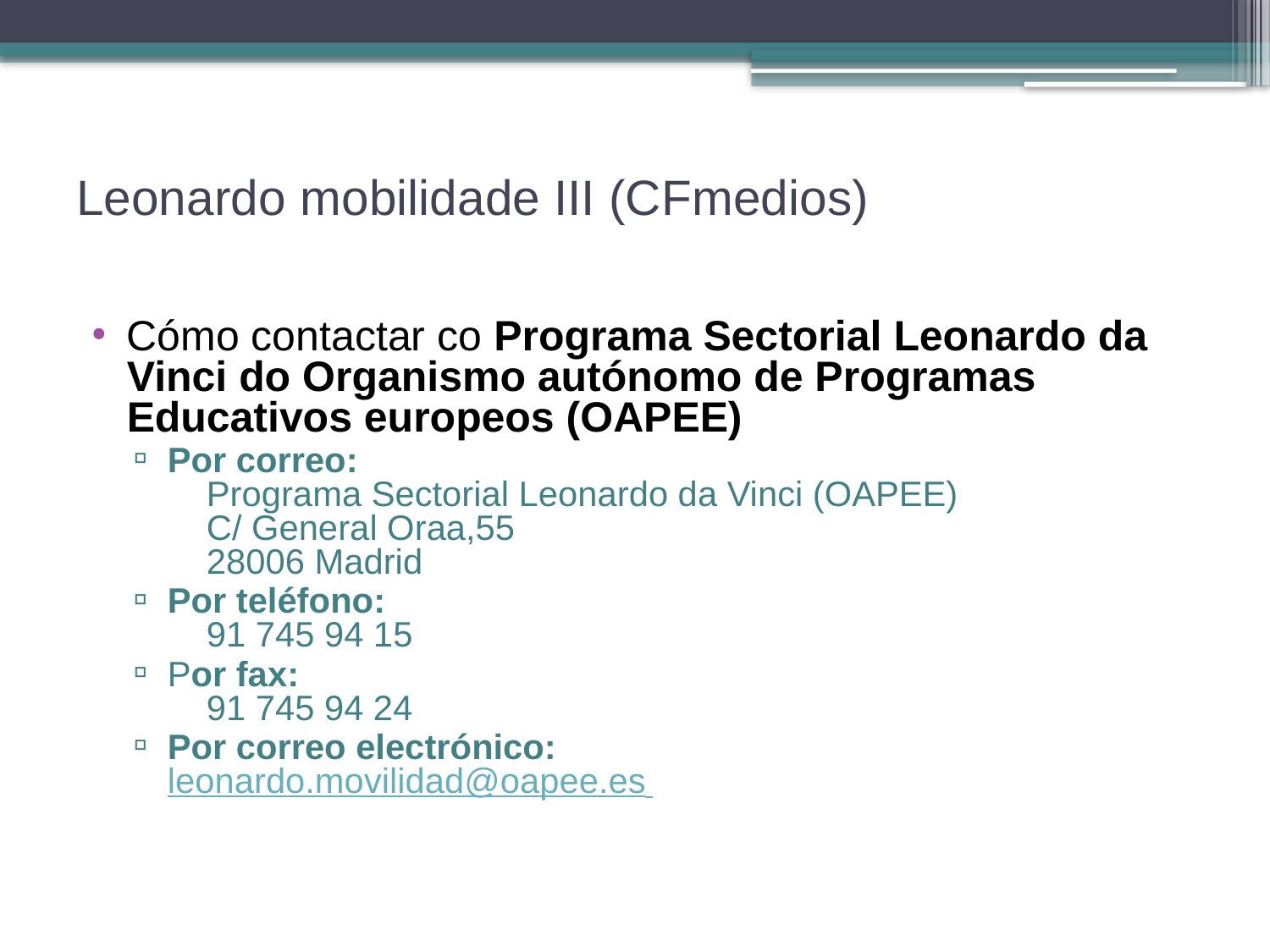

# Leonardo mobilidade III (CFmedios)
Cómo contactar co Programa Sectorial Leonardo da Vinci do Organismo autónomo de Programas Educativos europeos (OAPEE)
Por correo:
    Programa Sectorial Leonardo da Vinci (OAPEE)
    C/ General Oraa,55
    28006 Madrid
Por teléfono:
    91 745 94 15
Por fax:
    91 745 94 24
Por correo electrónico:
leonardo.movilidad@oapee.es